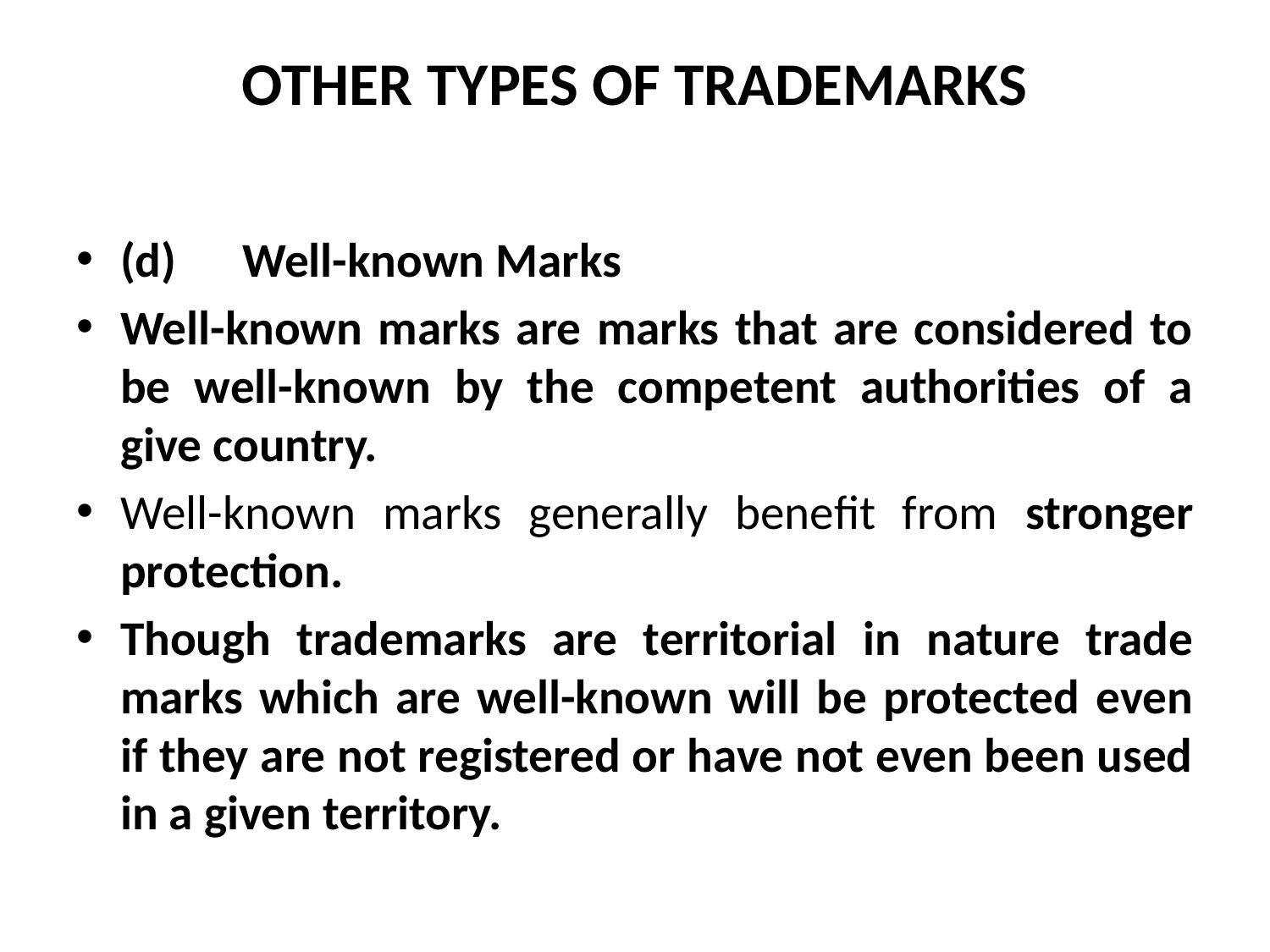

# OTHER TYPES OF TRADEMARKS
(d)      Well-known Marks
Well-known marks are marks that are considered to be well-known by the competent authorities of a give country.
Well-known marks generally benefit from stronger protection.
Though trademarks are territorial in nature trade marks which are well-known will be protected even if they are not registered or have not even been used in a given territory.